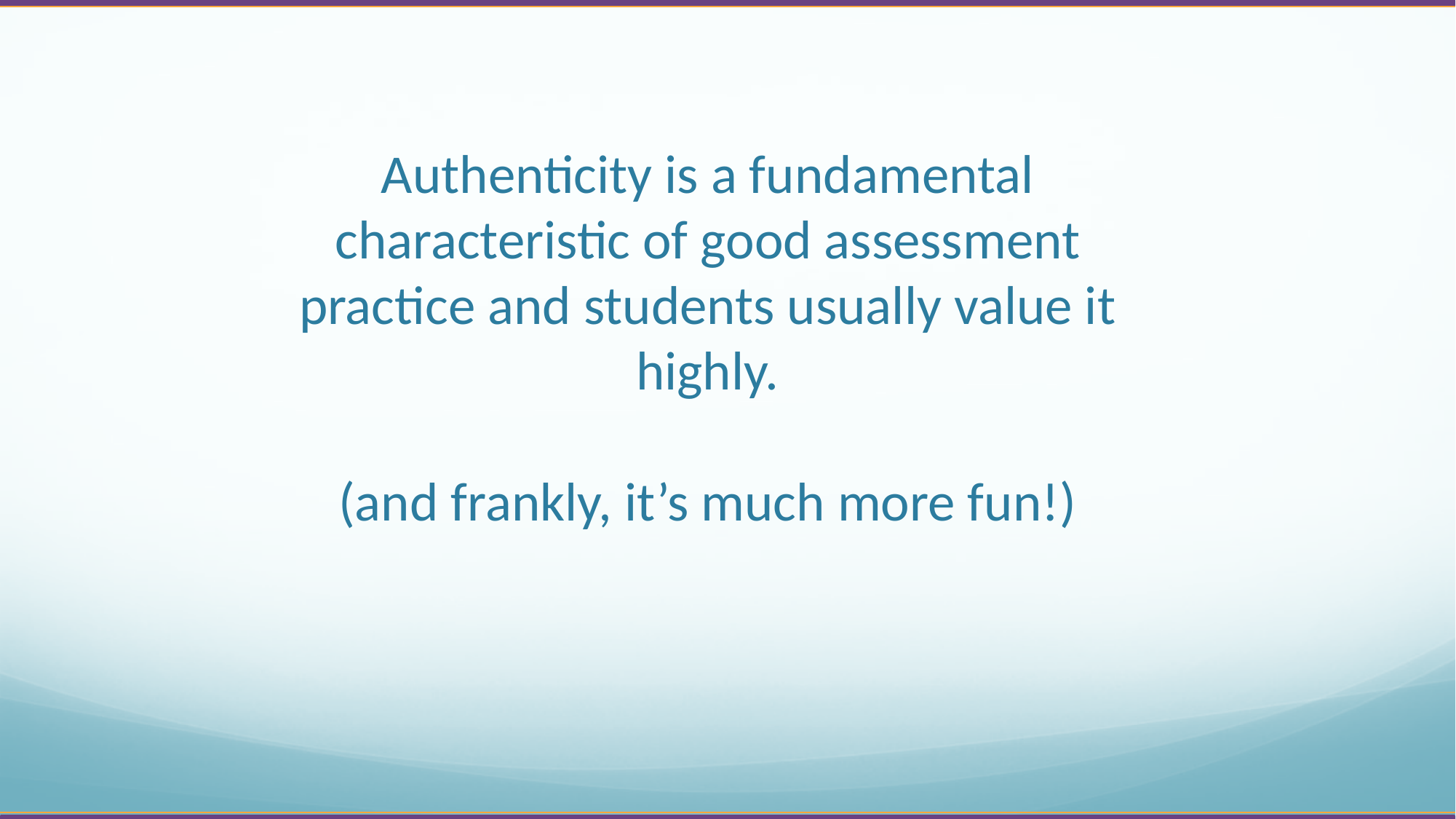

# Authenticity is a fundamental characteristic of good assessment practice and students usually value it highly. (and frankly, it’s much more fun!)